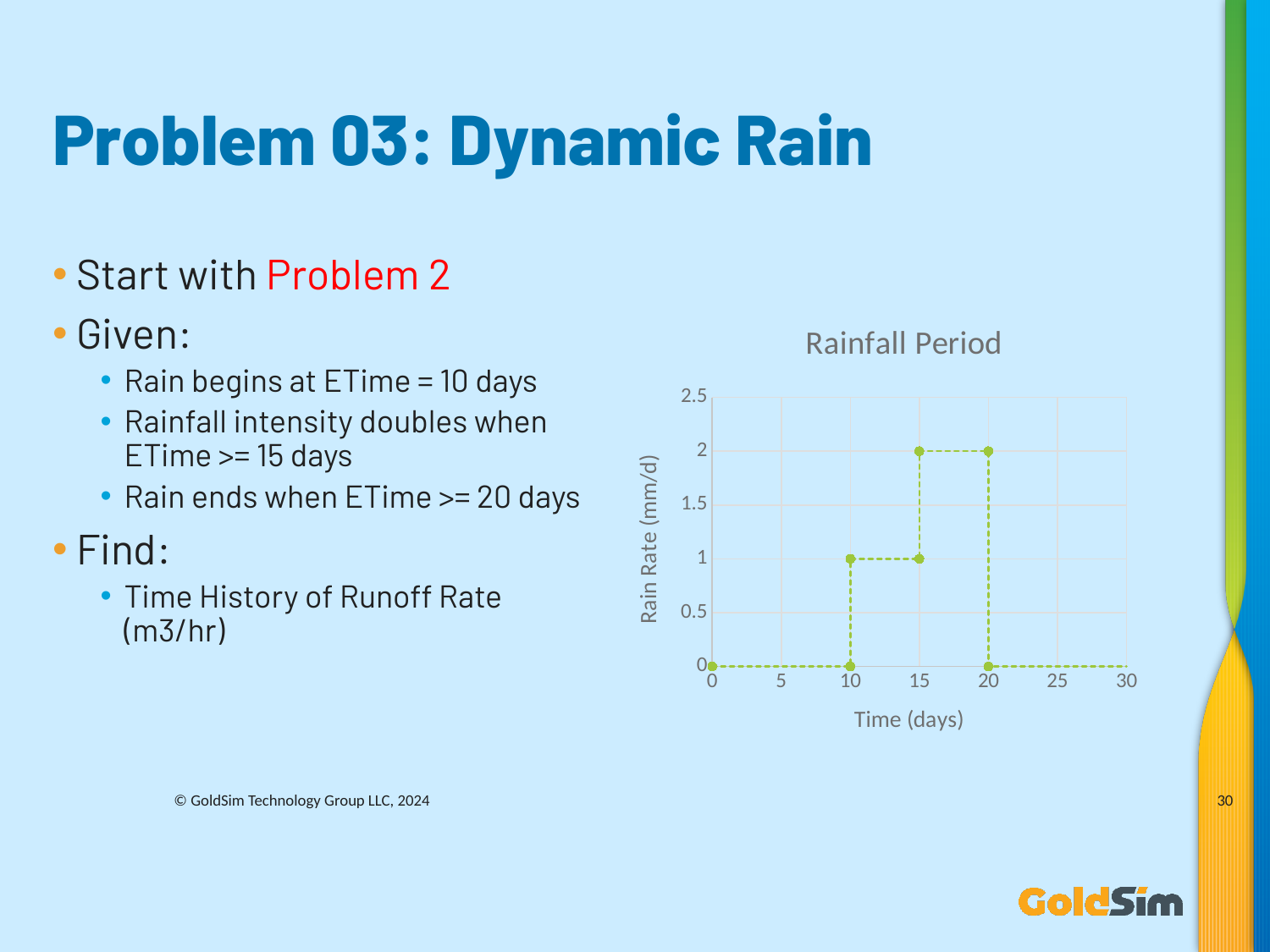

# Problem 03: Dynamic Rain
Start with Problem 2
Given:
Rain begins at ETime = 10 days
Rainfall intensity doubles when ETime >= 15 days
Rain ends when ETime >= 20 days
Find:
Time History of Runoff Rate (m3/hr)

### Chart: Rainfall Period

| Category | Rain Rate (mm/d) |
|---|---|
30
© GoldSim Technology Group LLC, 2024